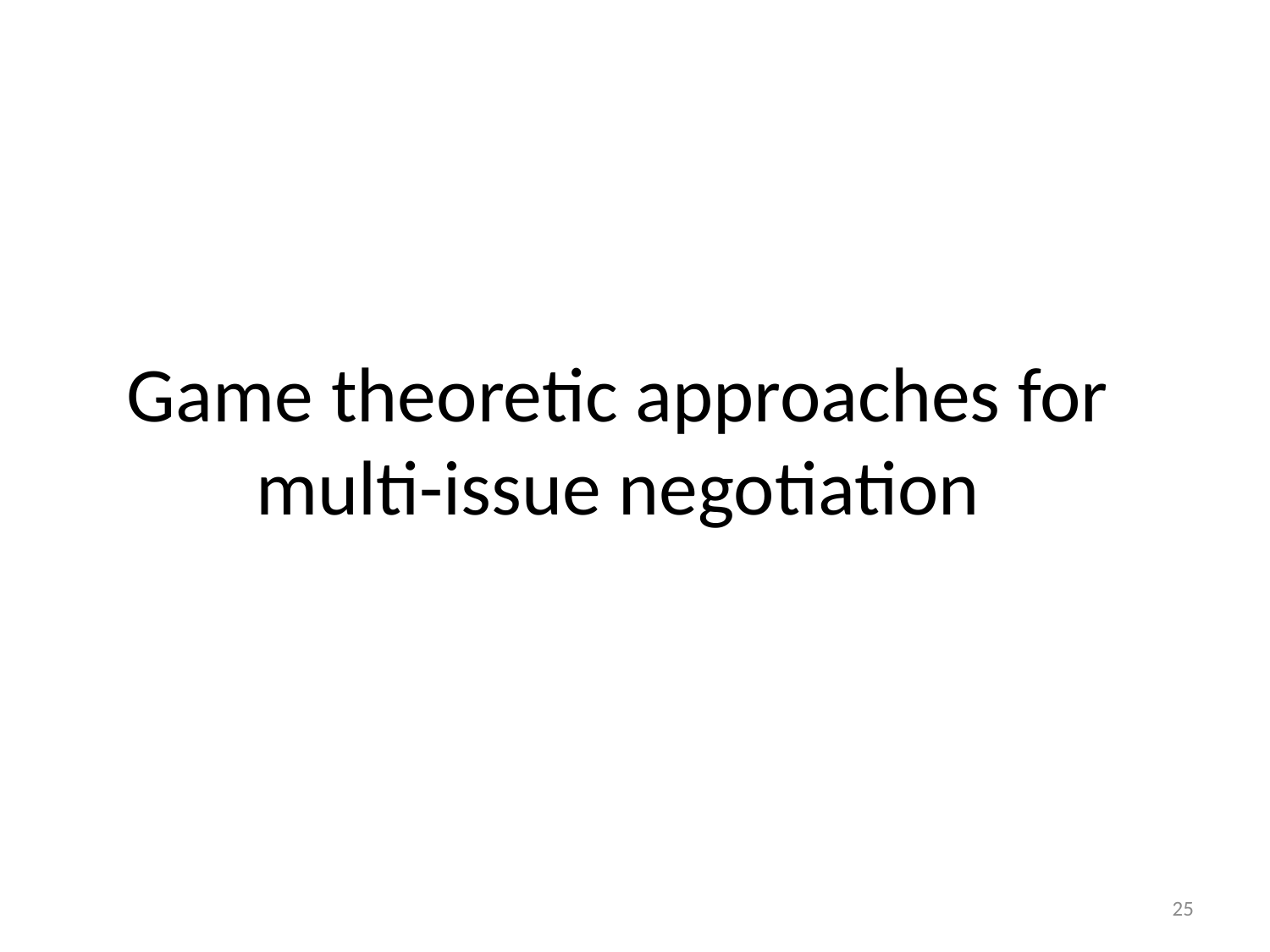

Game theoretic approaches for multi-issue negotiation
25